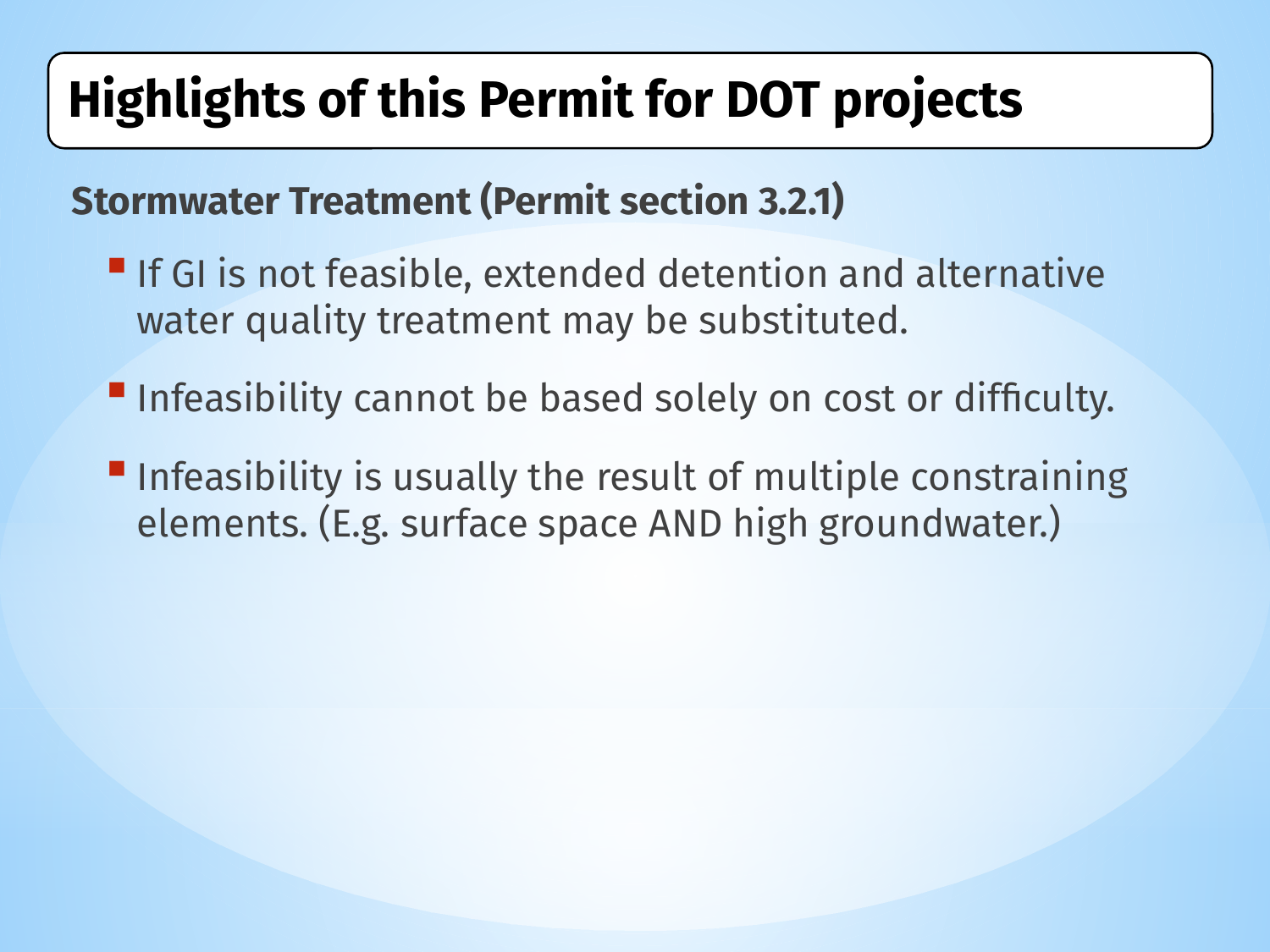

Highlights of this Permit for DOT projects
Stormwater Treatment (Permit section 3.2.1)
If GI is not feasible, extended detention and alternative water quality treatment may be substituted.
Infeasibility cannot be based solely on cost or difficulty.
Infeasibility is usually the result of multiple constraining elements. (E.g. surface space AND high groundwater.)